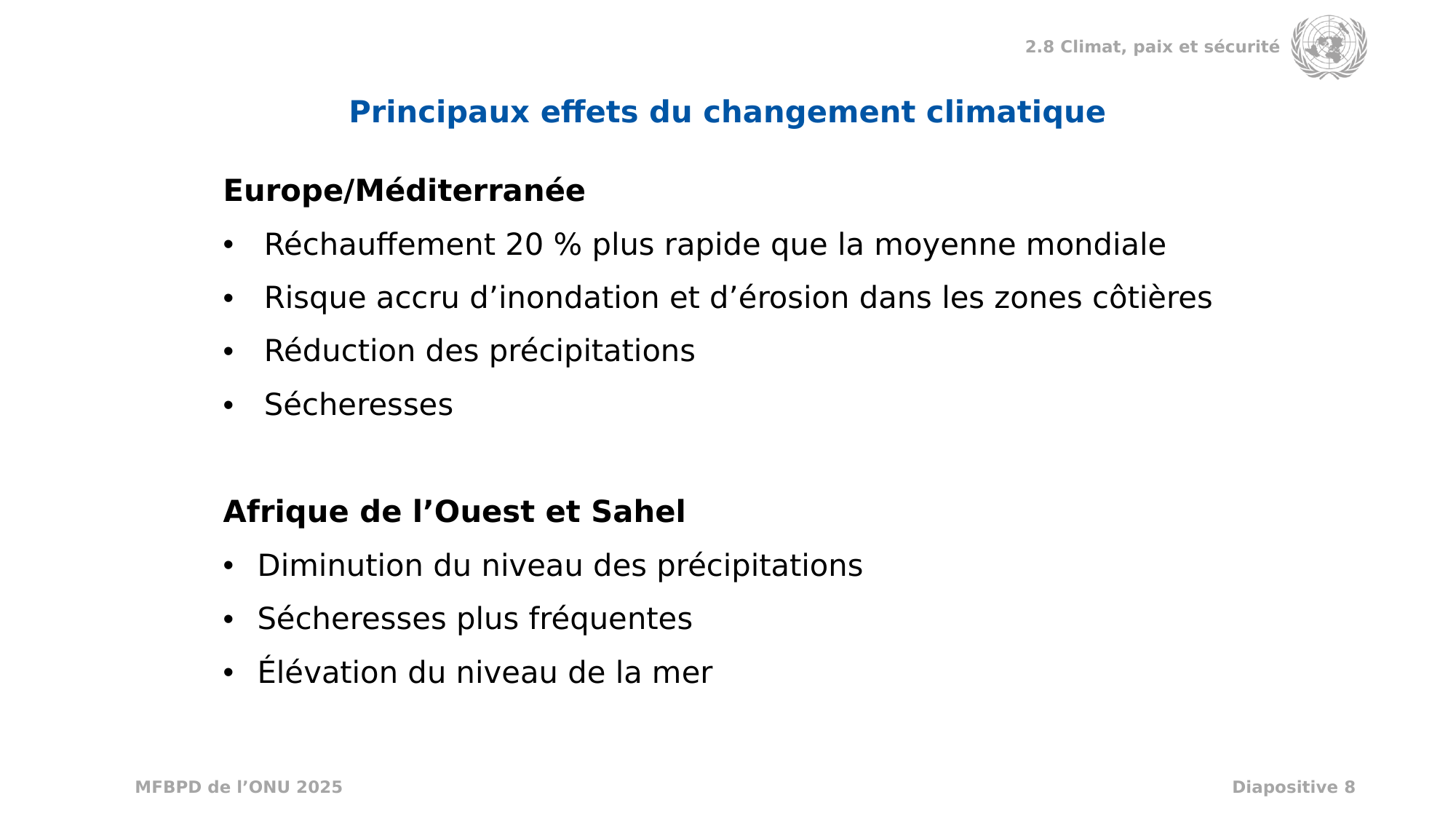

Principaux effets du changement climatique
| Europe/Méditerranée Réchauffement 20 % plus rapide que la moyenne mondiale Risque accru d’inondation et d’érosion dans les zones côtières Réduction des précipitations Sécheresses Afrique de l’Ouest et Sahel Diminution du niveau des précipitations Sécheresses plus fréquentes Élévation du niveau de la mer |
| --- |